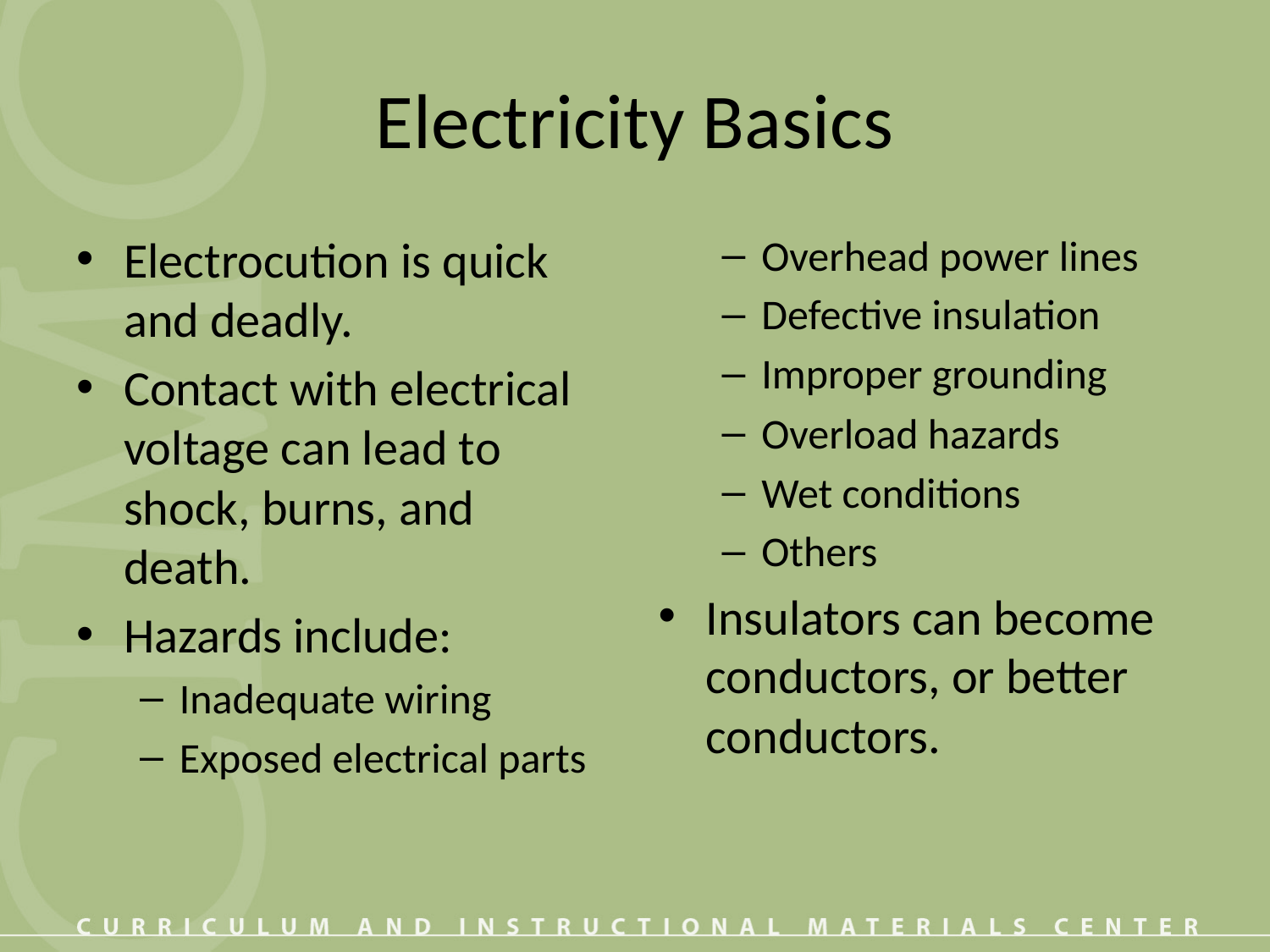

# Electricity Basics
Electrocution is quick and deadly.
Contact with electrical voltage can lead to shock, burns, and death.
Hazards include:
Inadequate wiring
Exposed electrical parts
Overhead power lines
Defective insulation
Improper grounding
Overload hazards
Wet conditions
Others
Insulators can become conductors, or better conductors.